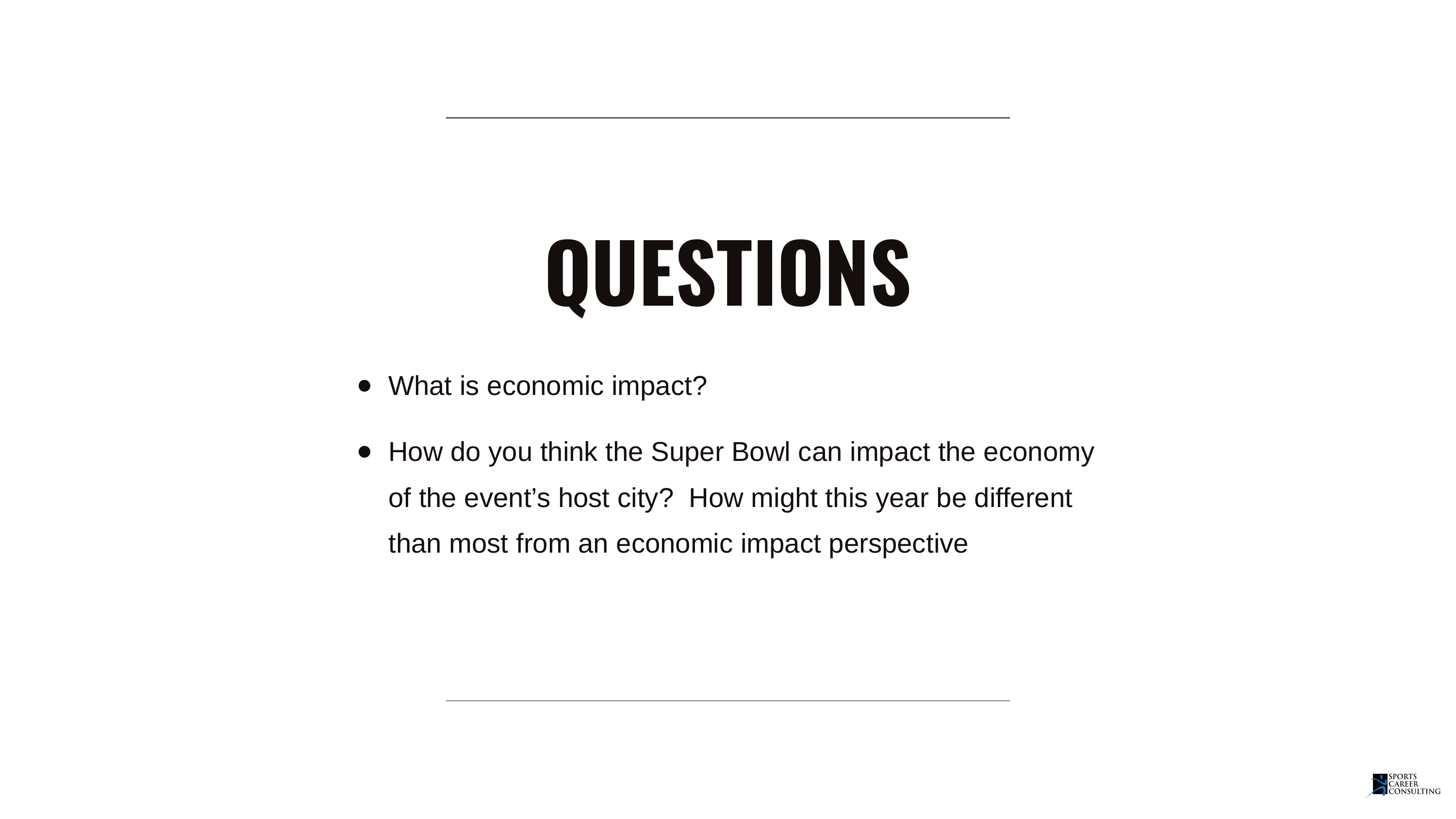

QUESTIONS
What is economic impact?
How do you think the Super Bowl can impact the economy of the event’s host city?  How might this year be different than most from an economic impact perspective